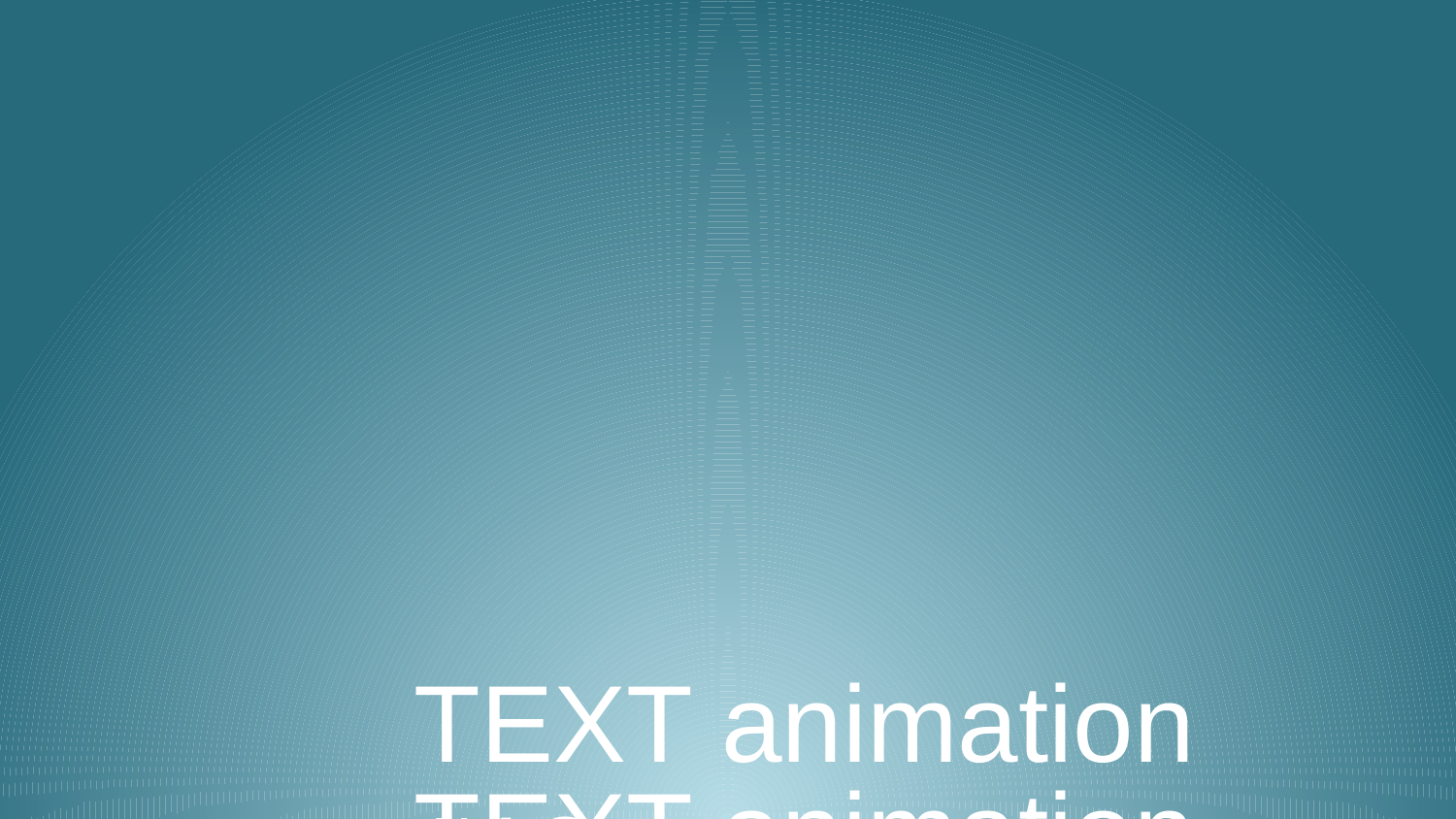

TEXT animation #18
TEXT animation #18
TEXT animation #18